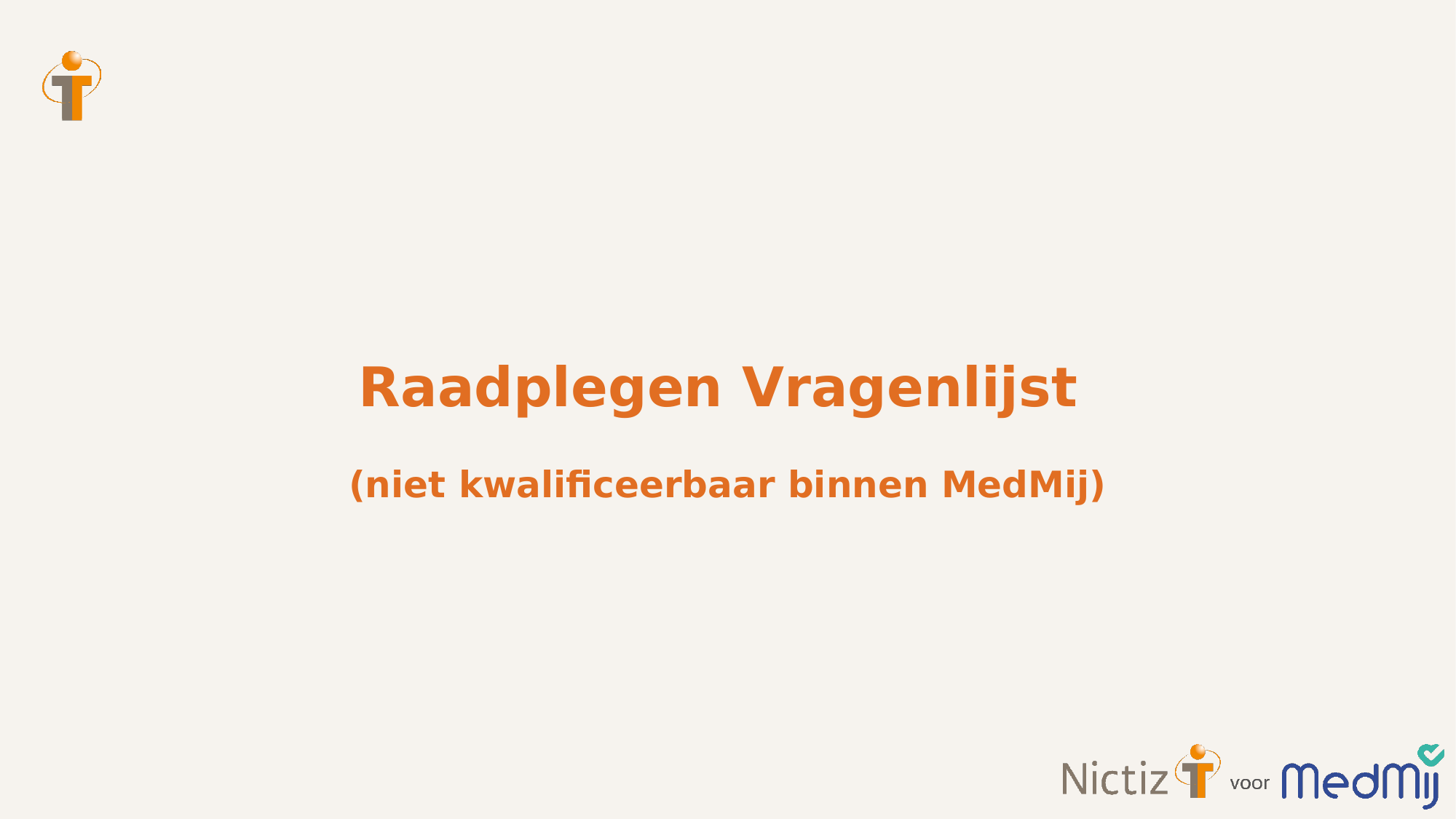

# Raadplegen Vragenlijst (niet kwalificeerbaar binnen MedMij)